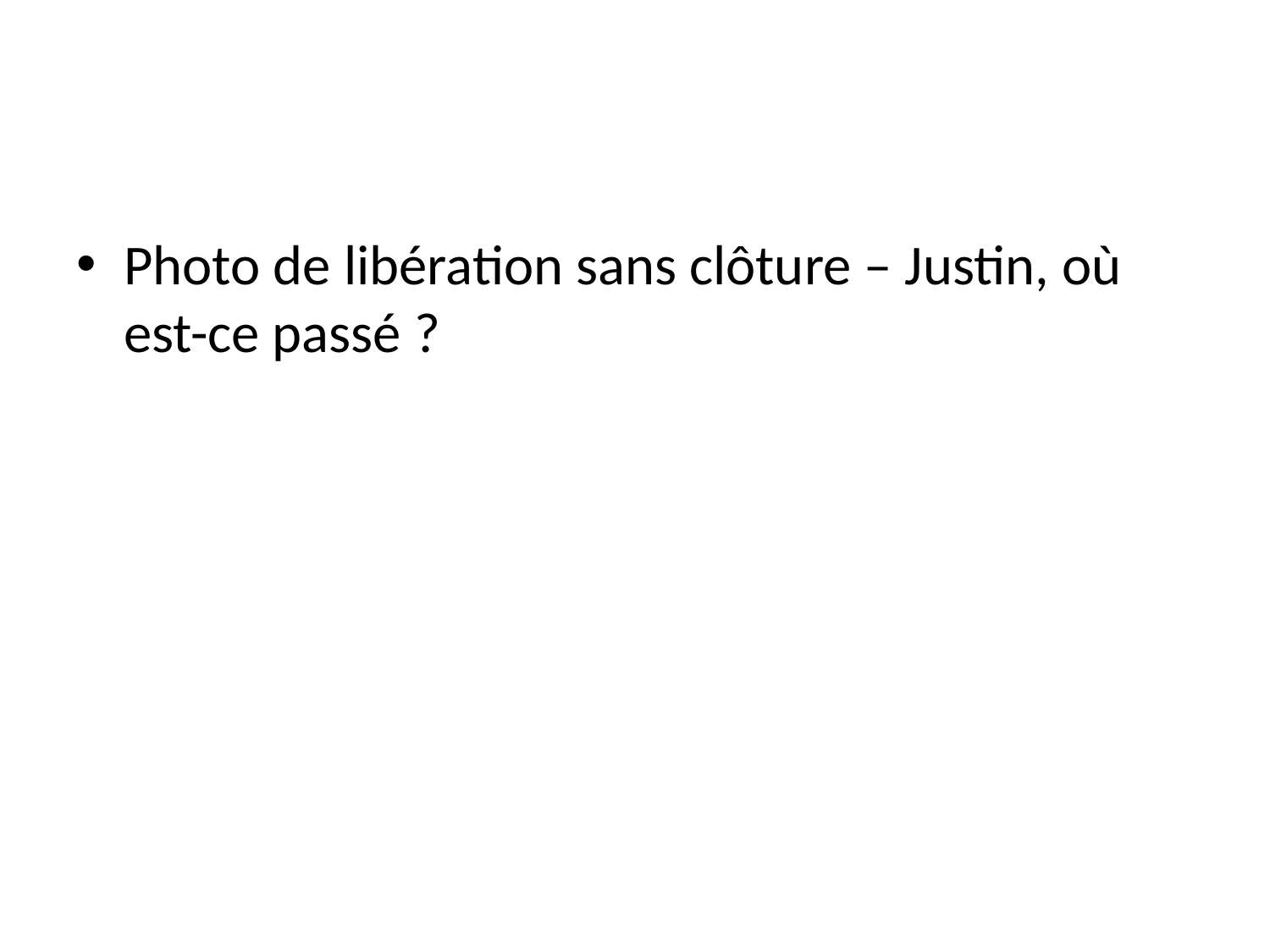

#
Photo de libération sans clôture – Justin, où est-ce passé ?